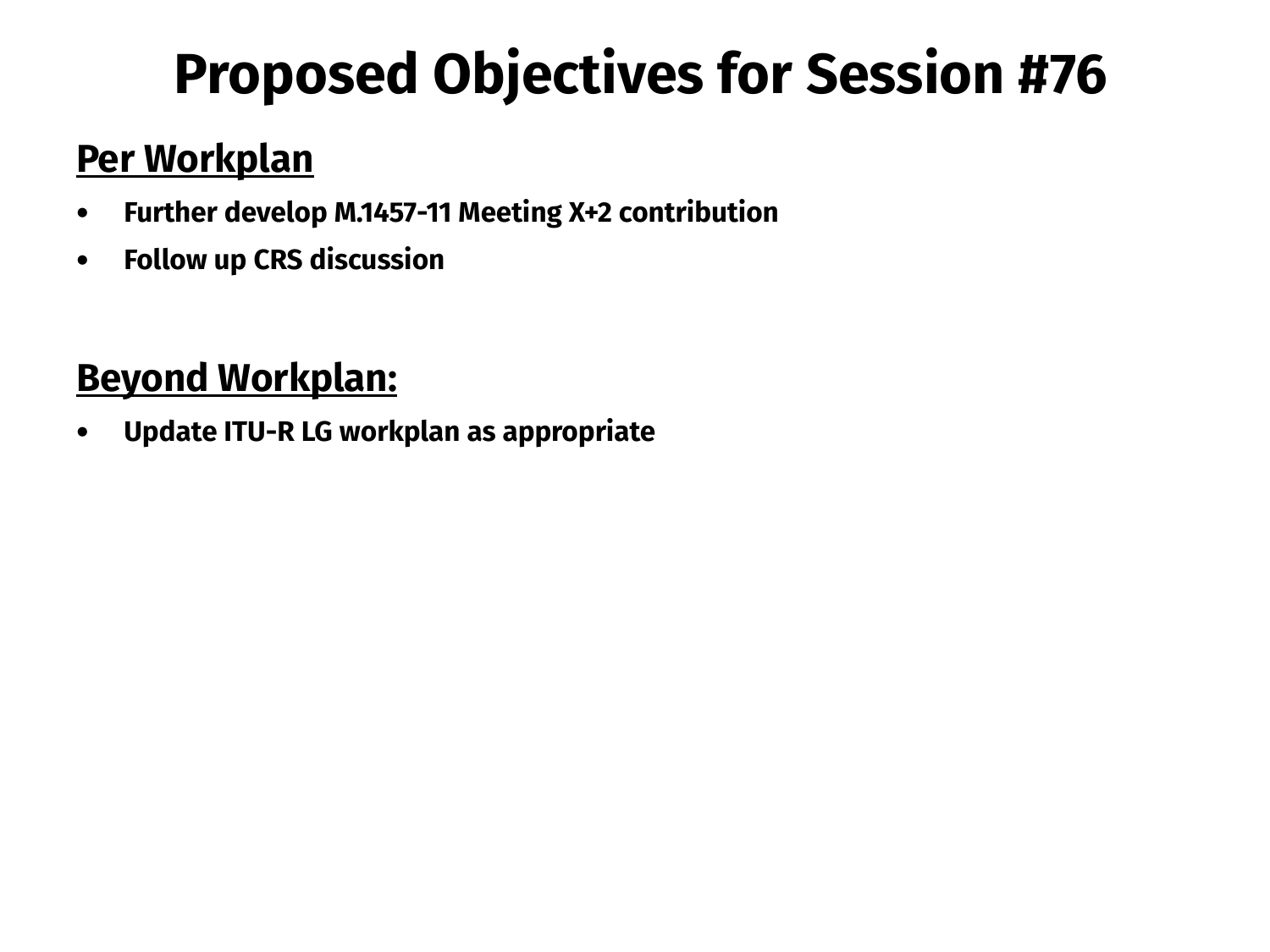

# Proposed Objectives for Session #76
Per Workplan
Further develop M.1457-11 Meeting X+2 contribution
Follow up CRS discussion

Beyond Workplan:
Update ITU-R LG workplan as appropriate